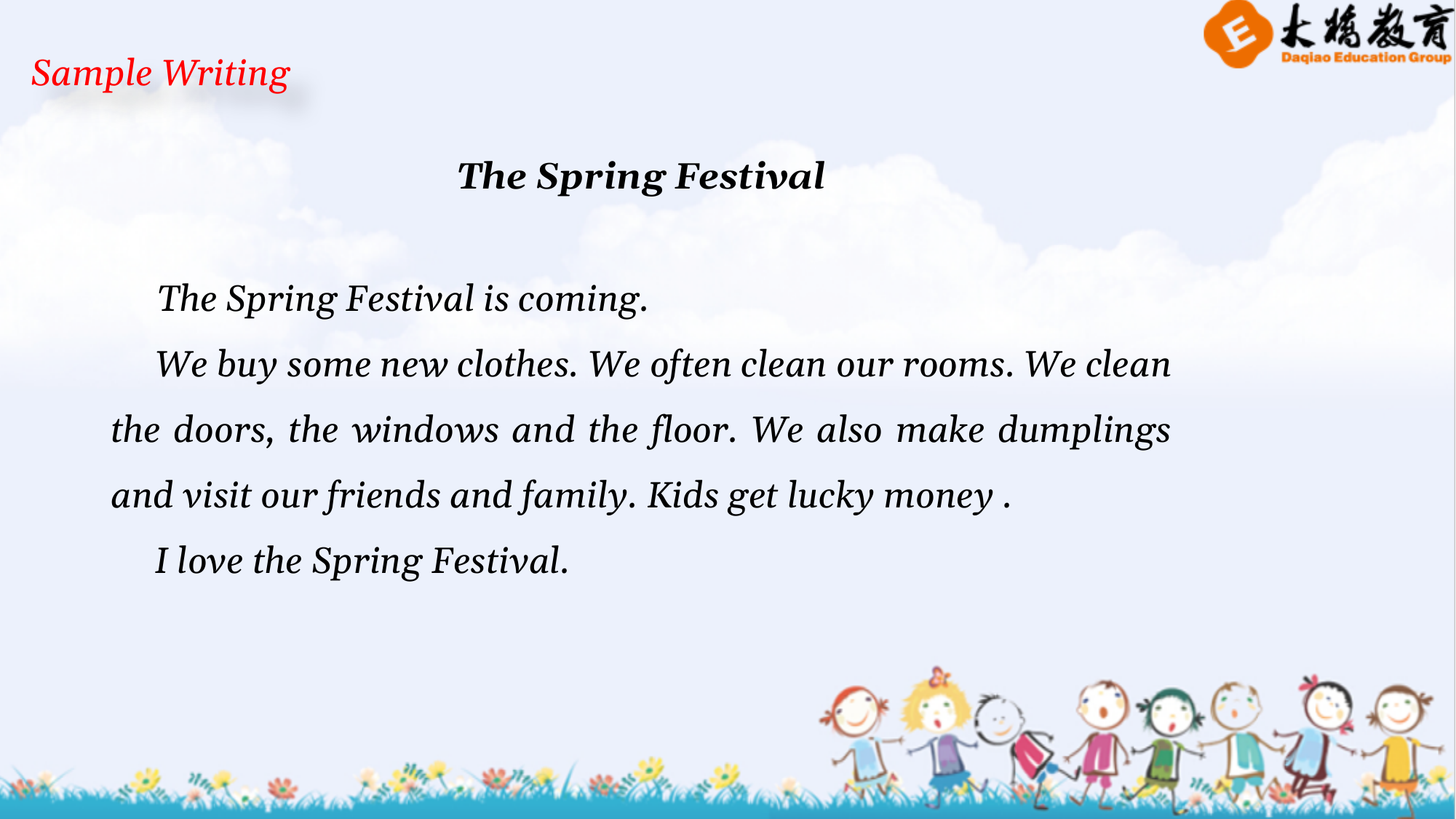

Sample Writing
The Spring Festival

     The Spring Festival is coming.
     We buy some new clothes. We often clean our rooms. We clean the doors, the windows and the floor. We also make dumplings and visit our friends and family. Kids get lucky money .
     I love the Spring Festival.